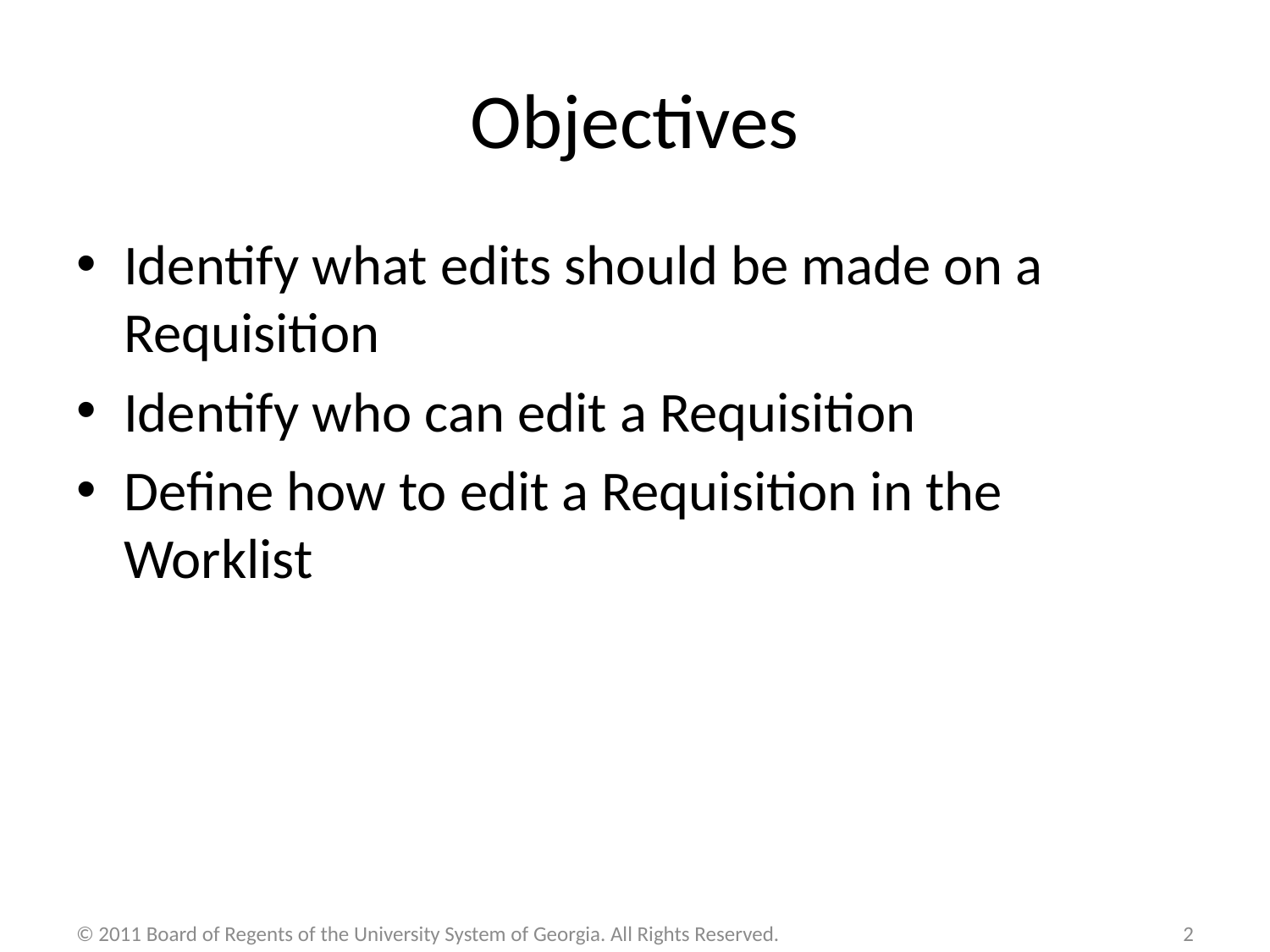

# Objectives
Identify what edits should be made on a Requisition
Identify who can edit a Requisition
Define how to edit a Requisition in the Worklist
© 2011 Board of Regents of the University System of Georgia. All Rights Reserved.
2